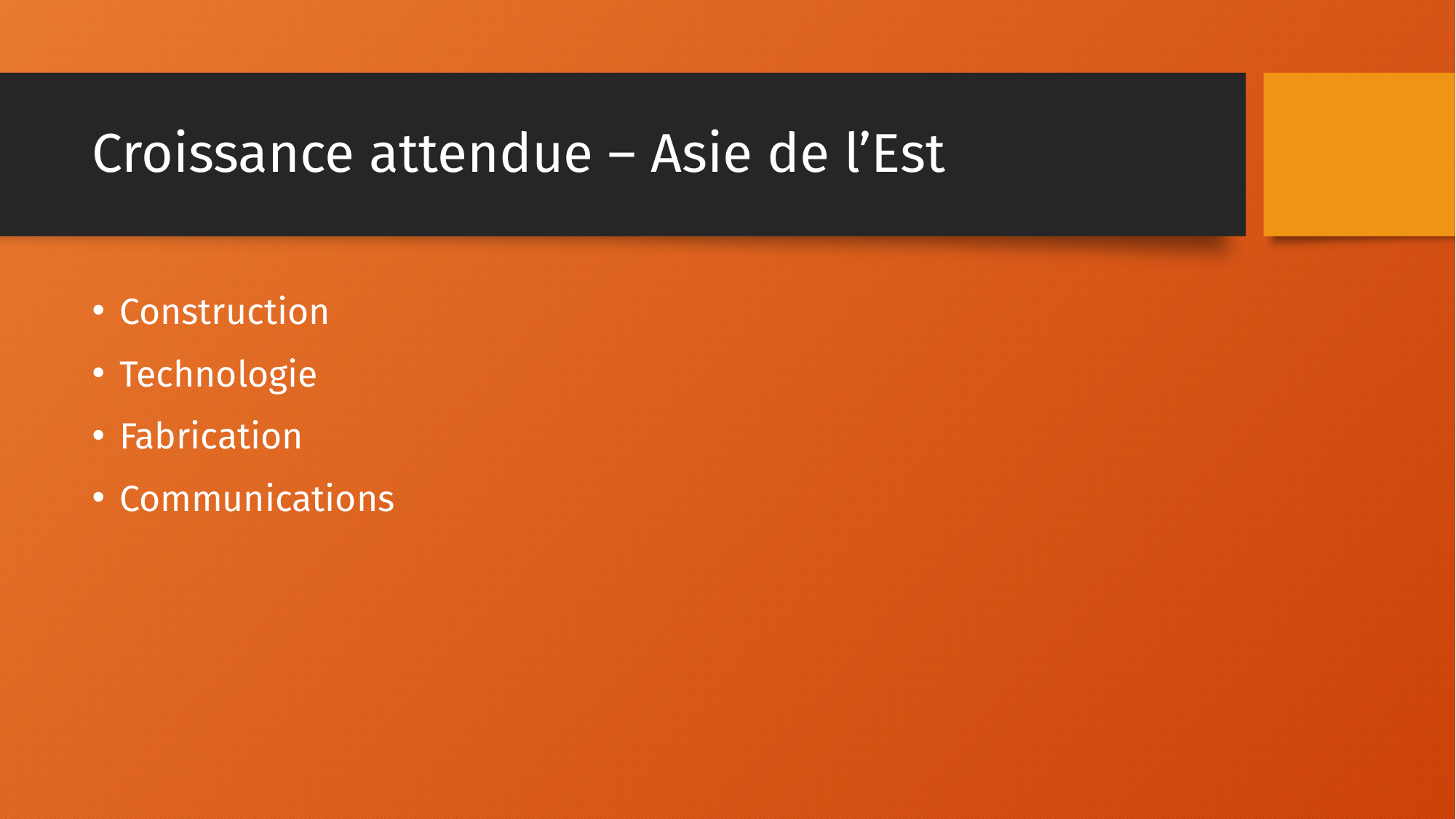

# Croissance attendue – Asie de l’Est
Construction
Technologie
Fabrication
Communications